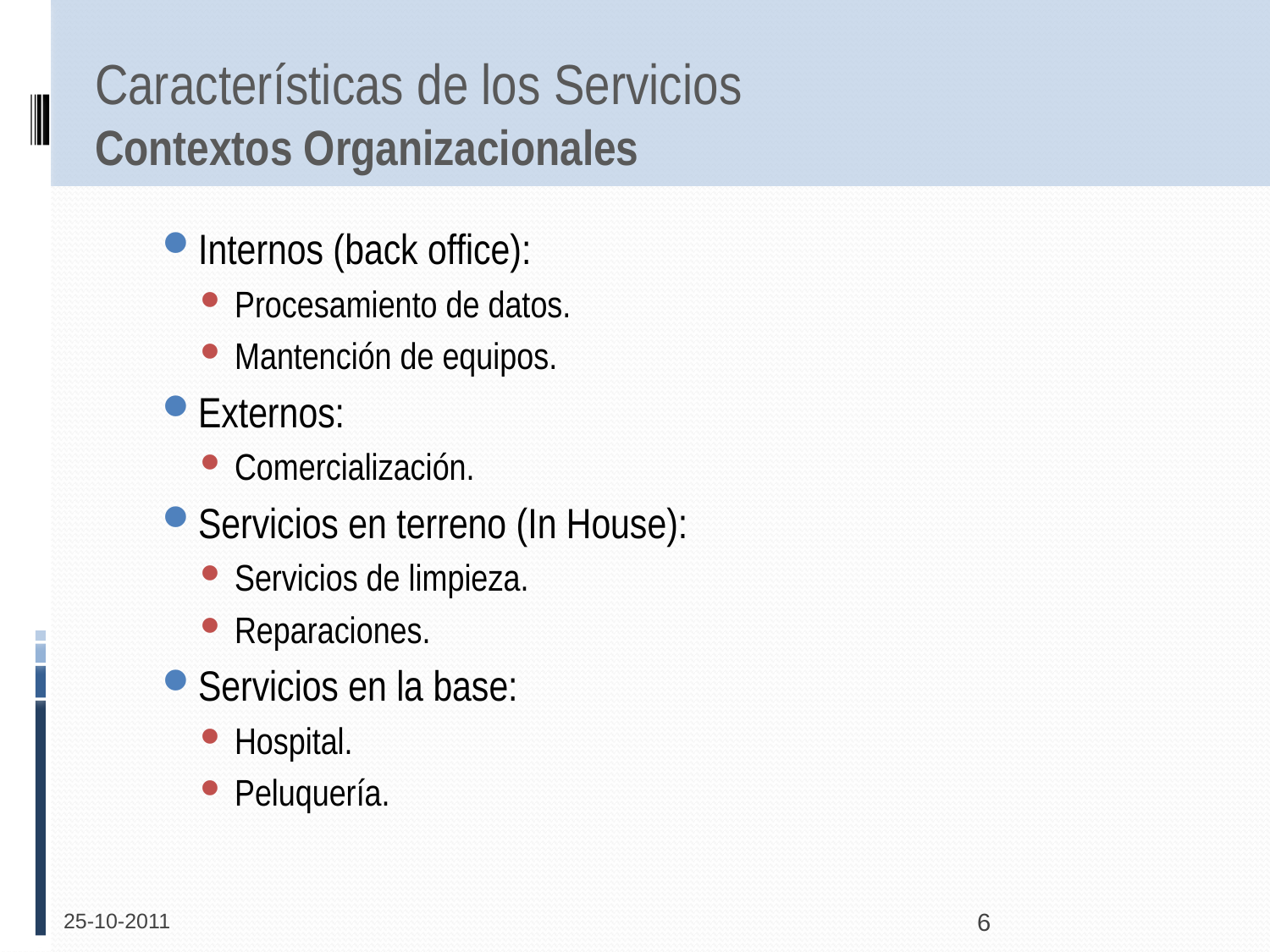

# Características de los Servicios Contextos Organizacionales
Internos (back office):
Procesamiento de datos.
Mantención de equipos.
Externos:
Comercialización.
Servicios en terreno (In House):
Servicios de limpieza.
Reparaciones.
Servicios en la base:
Hospital.
Peluquería.

25-10-2011
6